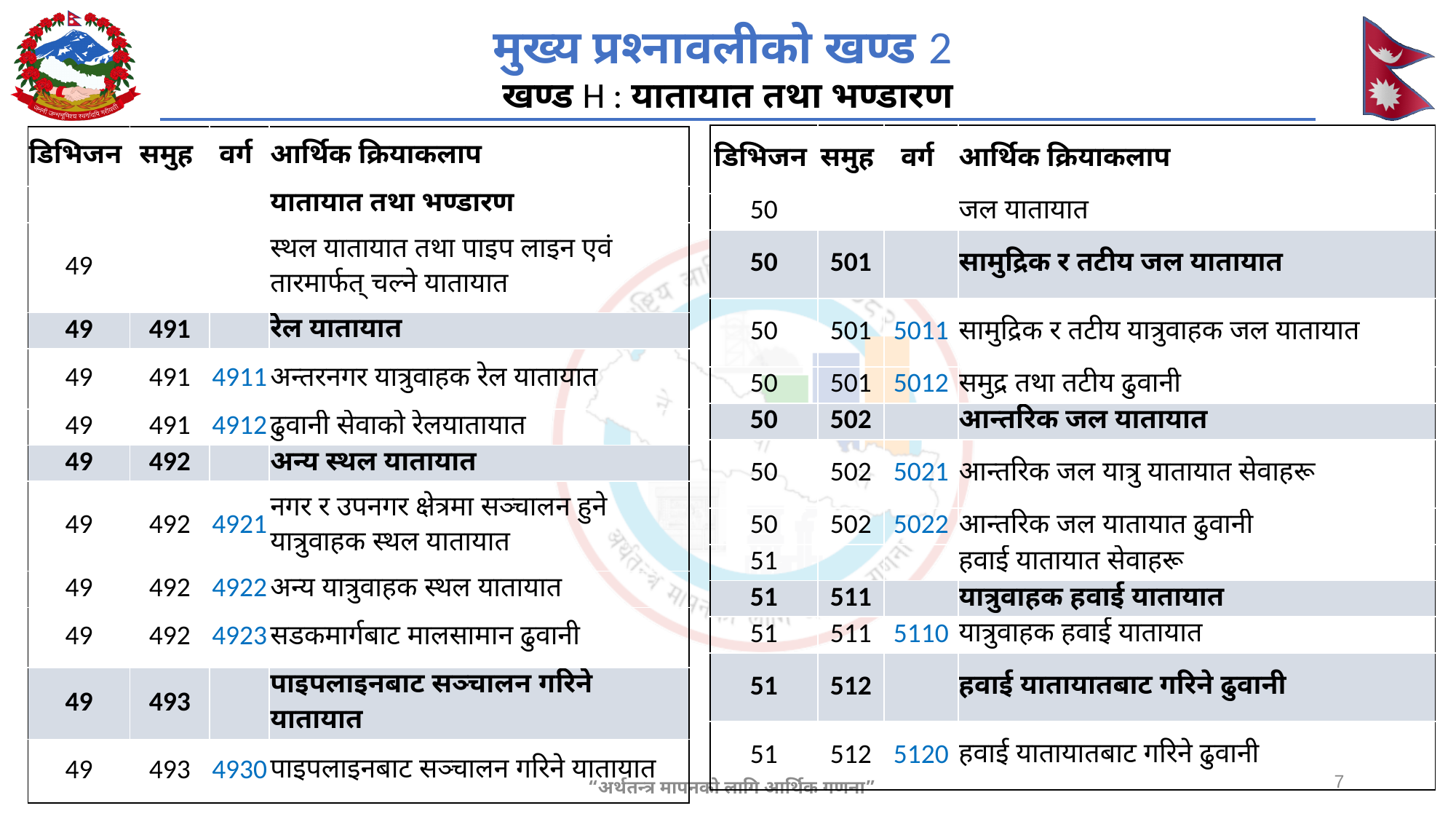

# मुख्य प्रश्नावलीको खण्ड 2 खण्ड H : यातायात तथा भण्डारण
| डिभिजन | समुह | वर्ग | आर्थिक क्रियाकलाप |
| --- | --- | --- | --- |
| 50 |  |  | जल यातायात |
| 50 | 501 |  | सामुद्रिक र तटीय जल यातायात |
| 50 | 501 | 5011 | सामुद्रिक र तटीय यात्रुवाहक जल यातायात |
| 50 | 501 | 5012 | समुद्र तथा तटीय ढुवानी |
| 50 | 502 |  | आन्तरिक जल यातायात |
| 50 | 502 | 5021 | आन्तरिक जल यात्रु यातायात सेवाहरू |
| 50 | 502 | 5022 | आन्तरिक जल यातायात ढुवानी |
| 51 |  |  | हवाई यातायात सेवाहरू |
| 51 | 511 |  | यात्रुवाहक हवाई यातायात |
| 51 | 511 | 5110 | यात्रुवाहक हवाई यातायात |
| 51 | 512 |  | हवाई यातायातबाट गरिने ढुवानी |
| 51 | 512 | 5120 | हवाई यातायातबाट गरिने ढुवानी |
| डिभिजन | समुह | वर्ग | आर्थिक क्रियाकलाप |
| --- | --- | --- | --- |
|  |  |  | यातायात तथा भण्डारण |
| 49 |  |  | स्थल यातायात तथा पाइप लाइन एवं तारमार्फत् चल्ने यातायात |
| 49 | 491 |  | रेल यातायात |
| 49 | 491 | 4911 | अन्तरनगर यात्रुवाहक रेल यातायात |
| 49 | 491 | 4912 | ढुवानी सेवाको रेलयातायात |
| 49 | 492 |  | अन्य स्थल यातायात |
| 49 | 492 | 4921 | नगर र उपनगर क्षेत्रमा सञ्चालन हुने यात्रुवाहक स्थल यातायात |
| 49 | 492 | 4922 | अन्य यात्रुवाहक स्थल यातायात |
| 49 | 492 | 4923 | सडकमार्गबाट मालसामान ढुवानी |
| 49 | 493 |  | पाइपलाइनबाट सञ्चालन गरिने यातायात |
| 49 | 493 | 4930 | पाइपलाइनबाट सञ्चालन गरिने यातायात |
7
“अर्थतन्त्र मापनको लागि आर्थिक गणना”